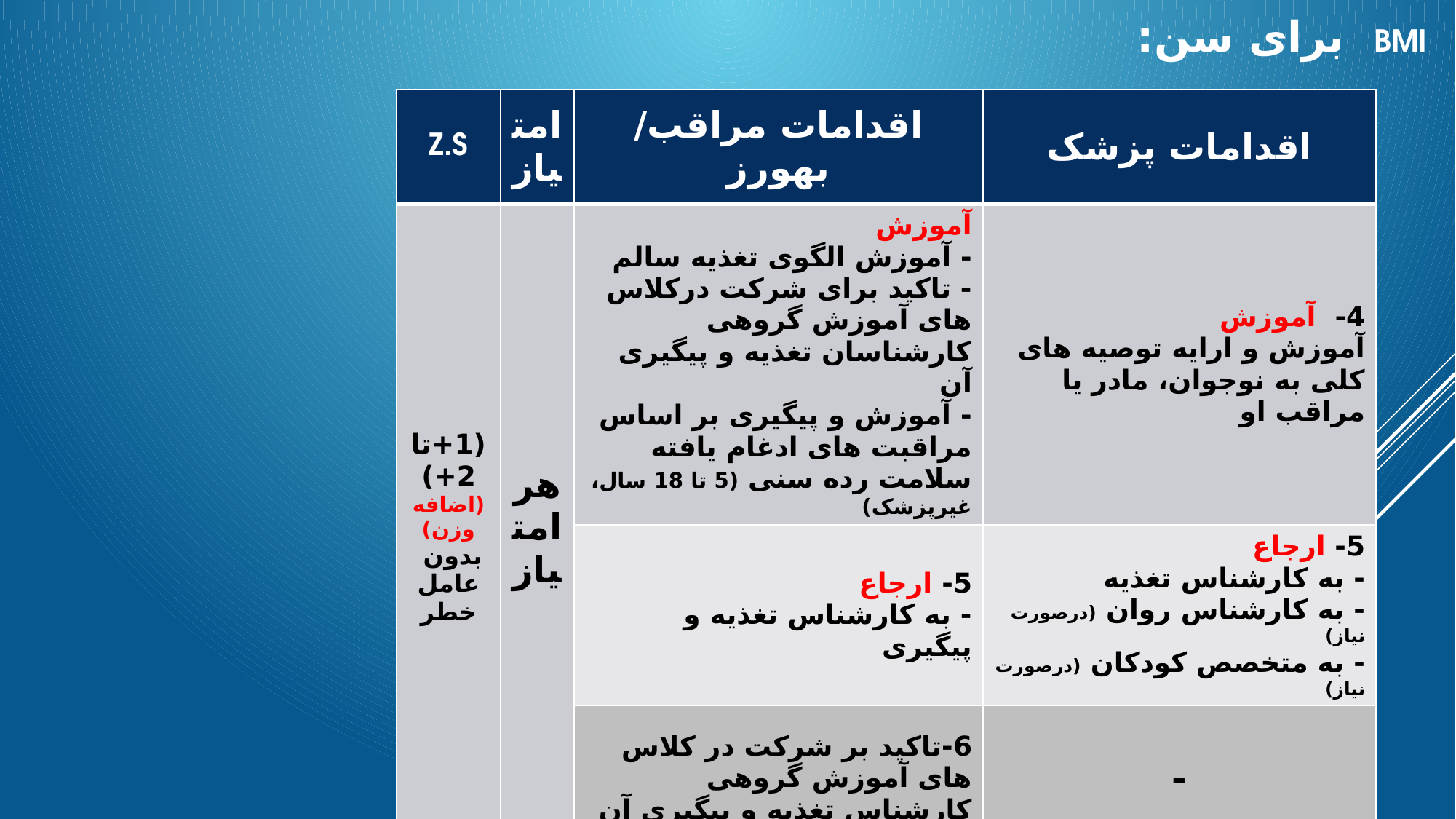

# BMI  برای سن:
| Z.S | امتیاز | اقدامات مراقب/ بهورز | اقدامات پزشک |
| --- | --- | --- | --- |
| (1+تا2+) (اضافه وزن) بدون عامل خطر | هر امتیاز | آموزش - آموزش الگوی تغذیه سالم - تاکید برای شرکت درکلاس های آموزش گروهی کارشناسان تغذیه و پیگیری آن - آموزش و پیگیری بر اساس مراقبت های ادغام یافته سلامت رده سنی (5 تا 18 سال، غیرپزشک) | 4- آموزش آموزش و ارایه توصیه های کلی به نوجوان، مادر یا مراقب او |
|  |  | 5- ارجاع - به کارشناس تغذیه و پیگیری | 5- ارجاع - به کارشناس تغذیه - به کارشناس روان (درصورت نیاز) - به متخصص کودکان (درصورت نیاز) |
|  |  | 6-تاکید بر شرکت در کلاس های آموزش گروهی کارشناس تغذیه و پیگیری آن | - |
|  |  | 7- ادامه مراقبت ها طبق بسته خدمتی | - |